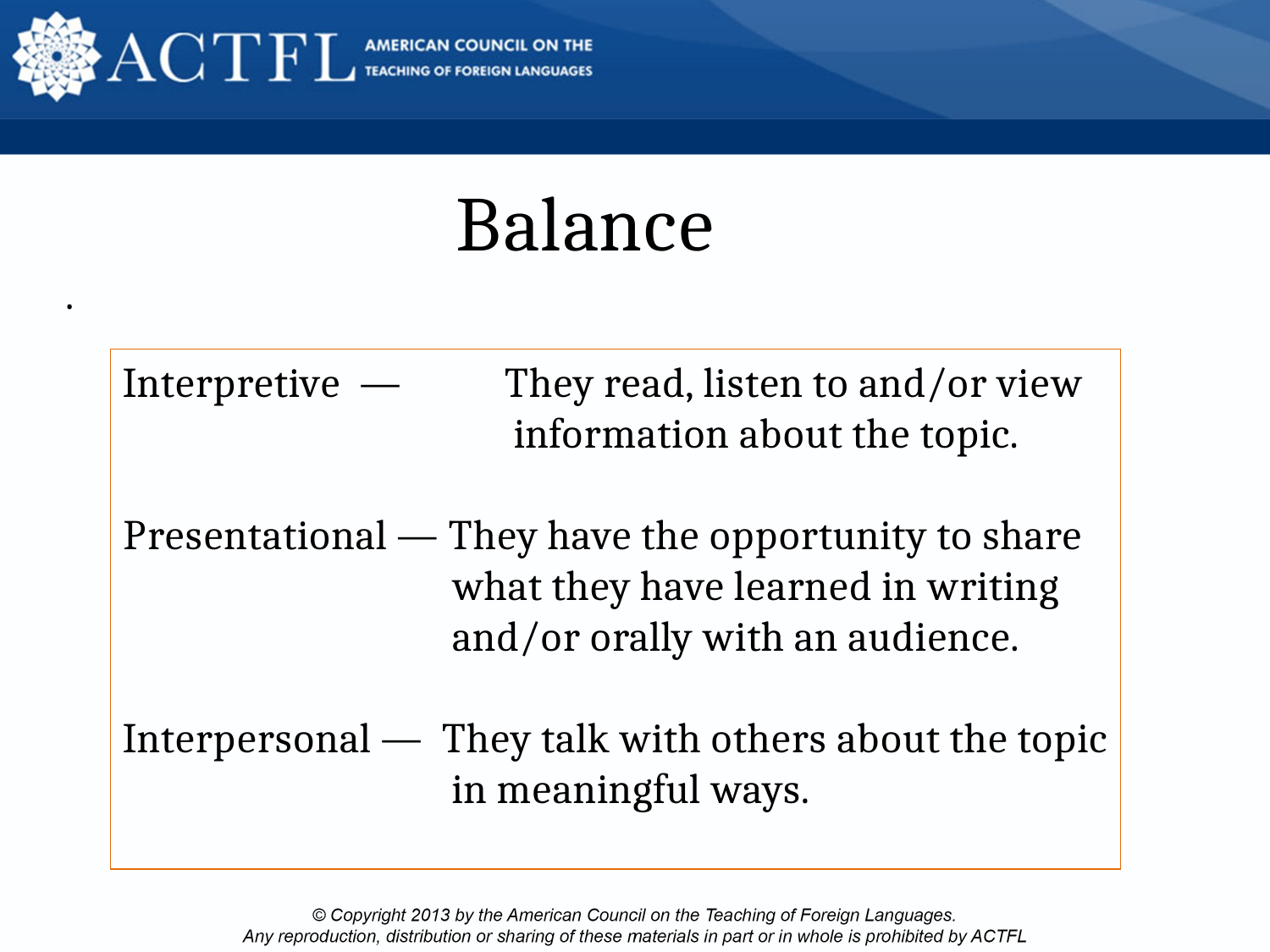

Balance
.
Interpretive  —    	They read, listen to and/or view
		       	 information about the topic.

Presentational — They have the opportunity to share
		        what they have learned in writing
		        and/or orally with an audience.

Interpersonal —  They talk with others about the topic
		        in meaningful ways.